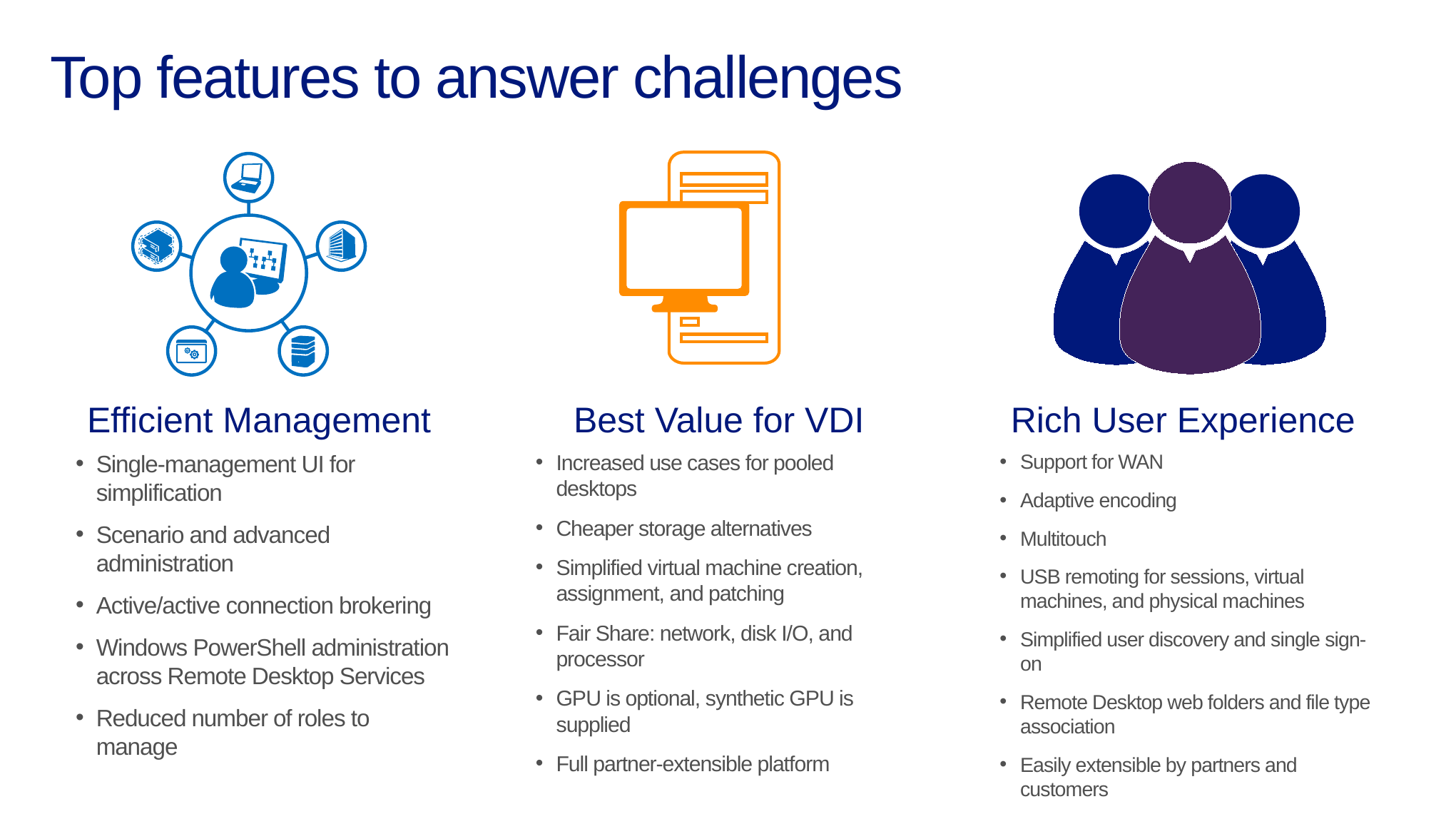

# Top features to answer challenges

Rich User Experience
Efficient Management
Best Value for VDI
Single-management UI for simplification
Scenario and advanced administration
Active/active connection brokering
Windows PowerShell administration across Remote Desktop Services
Reduced number of roles to manage
Increased use cases for pooled desktops
Cheaper storage alternatives
Simplified virtual machine creation, assignment, and patching
Fair Share: network, disk I/O, and processor
GPU is optional, synthetic GPU is supplied
Full partner-extensible platform
Support for WAN
Adaptive encoding
Multitouch
USB remoting for sessions, virtual machines, and physical machines
Simplified user discovery and single sign-on
Remote Desktop web folders and file type association
Easily extensible by partners and customers